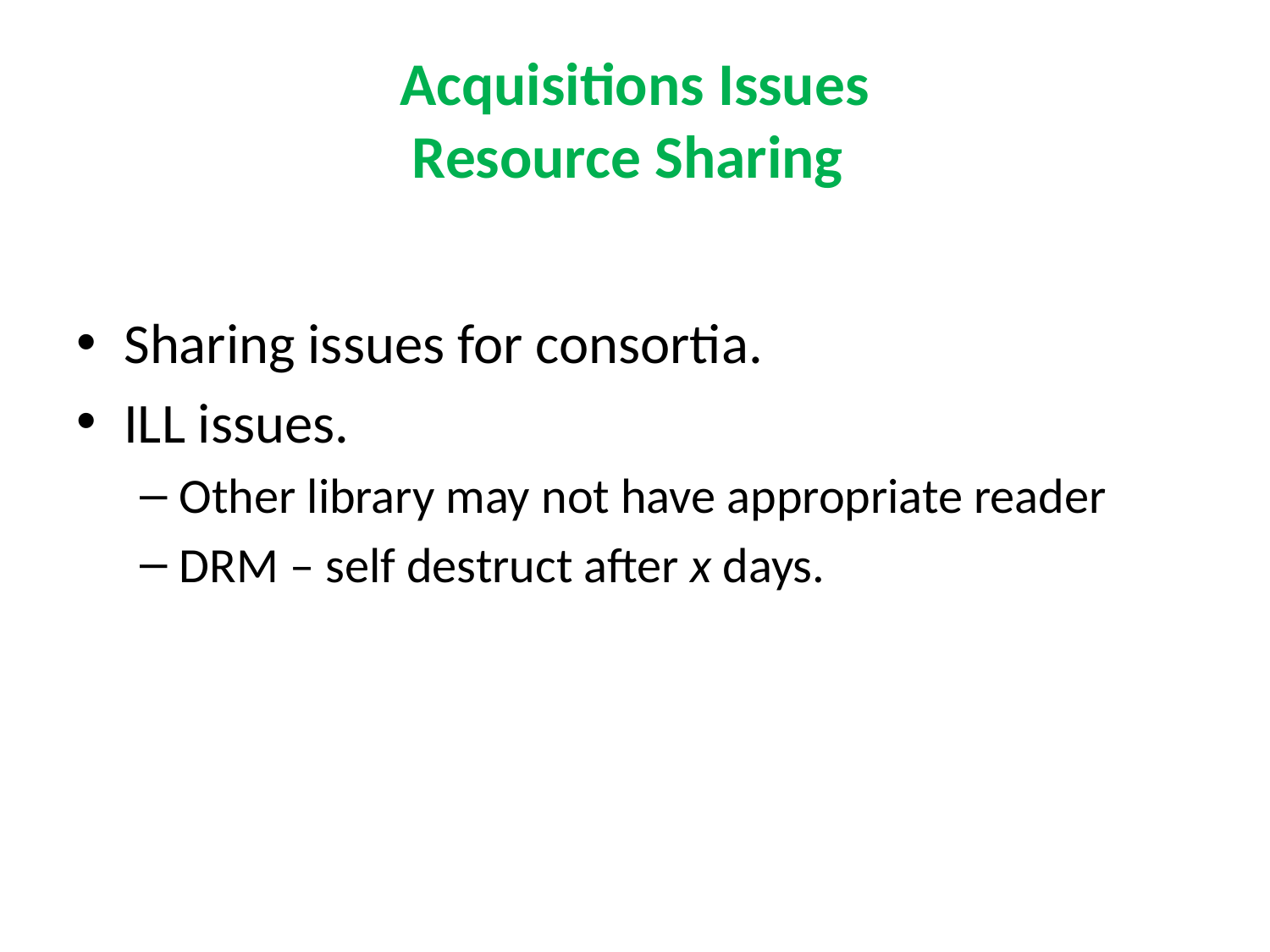

# Acquisitions Issues Resource Sharing

Sharing issues for consortia.
ILL issues.
Other library may not have appropriate reader
DRM – self destruct after x days.